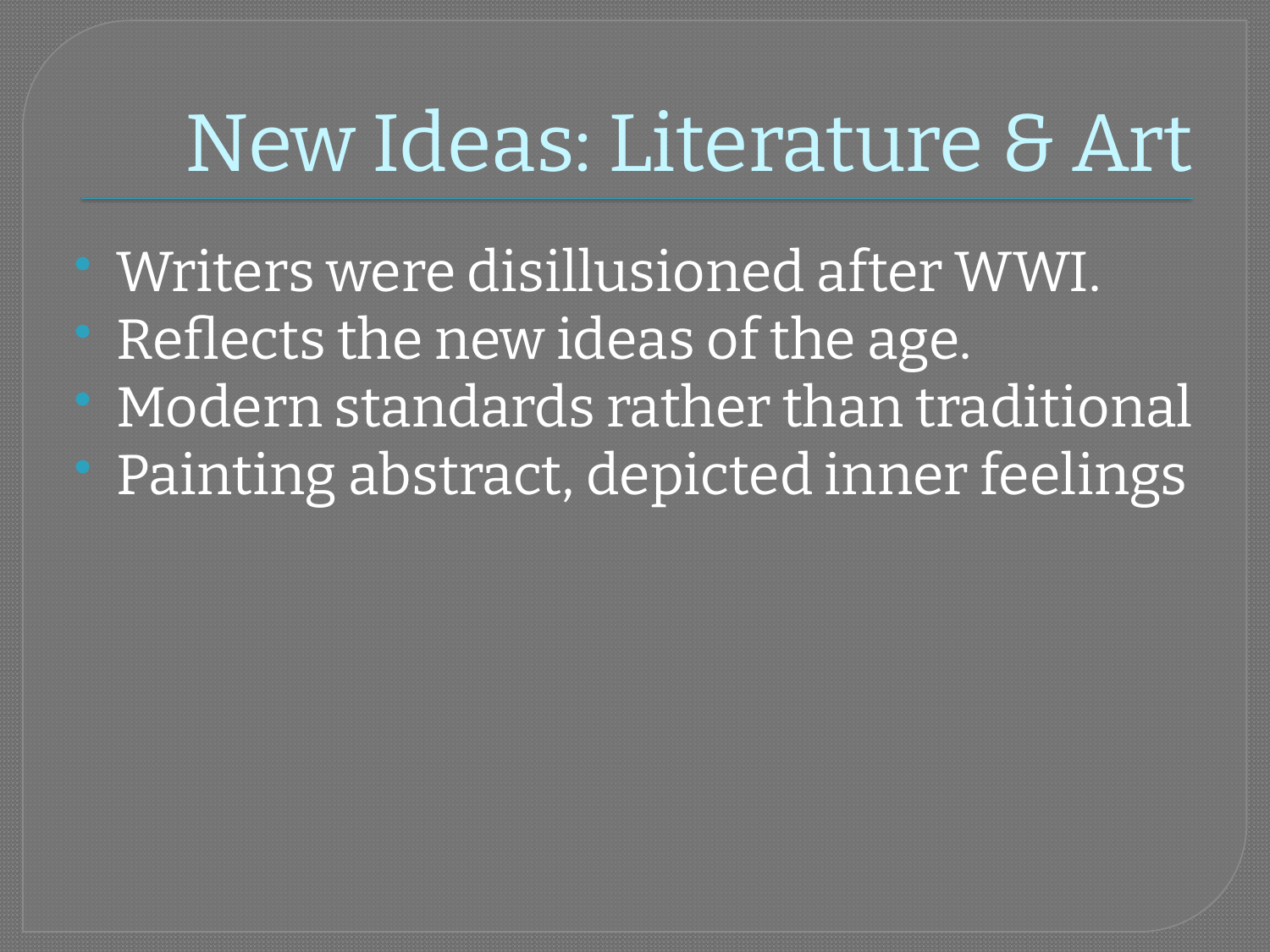

# New Ideas: Literature & Art
Writers were disillusioned after WWI.
Reflects the new ideas of the age.
Modern standards rather than traditional
Painting abstract, depicted inner feelings